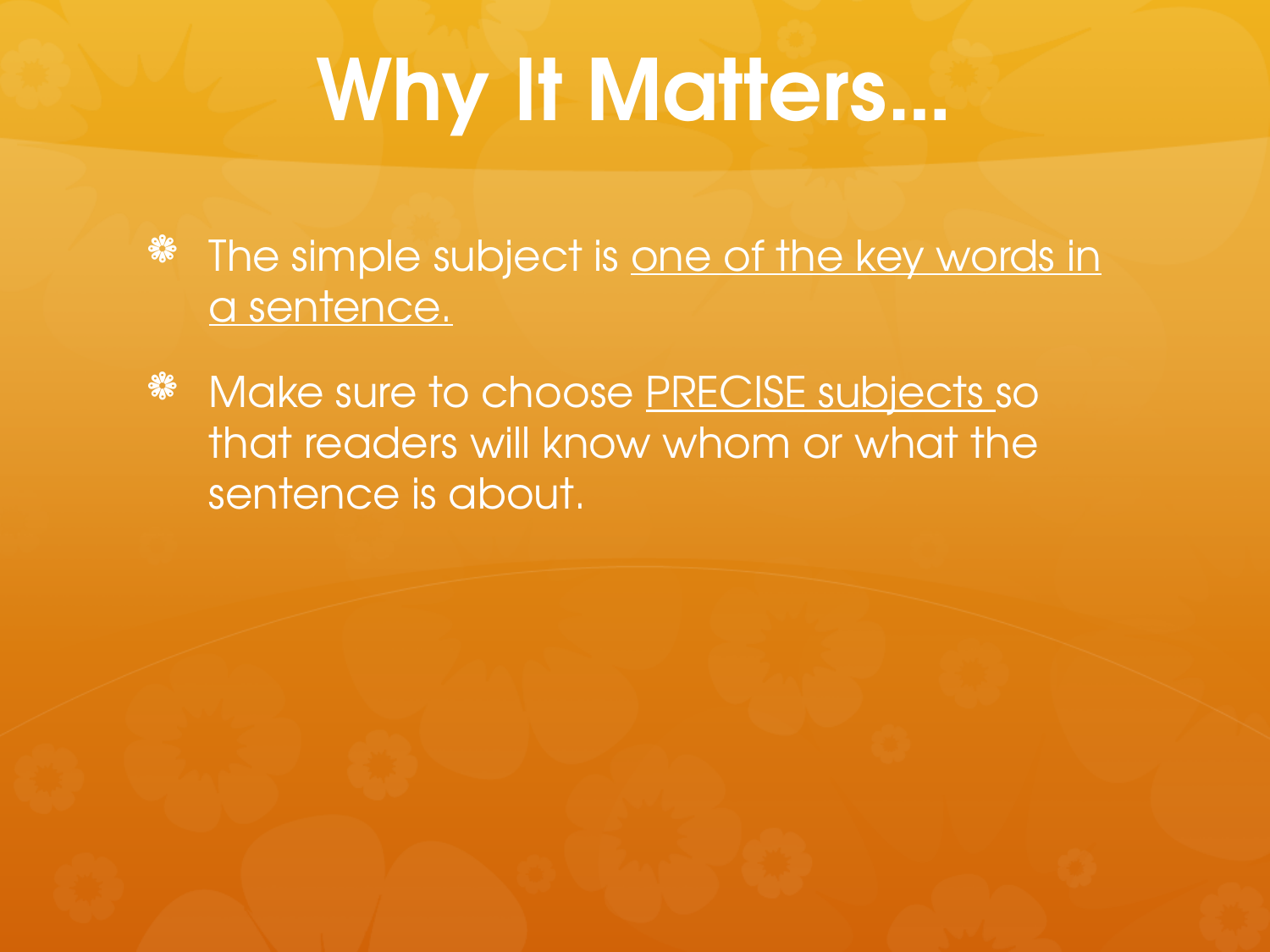

# Why It Matters…
The simple subject is one of the key words in a sentence.
Make sure to choose PRECISE subjects so that readers will know whom or what the sentence is about.